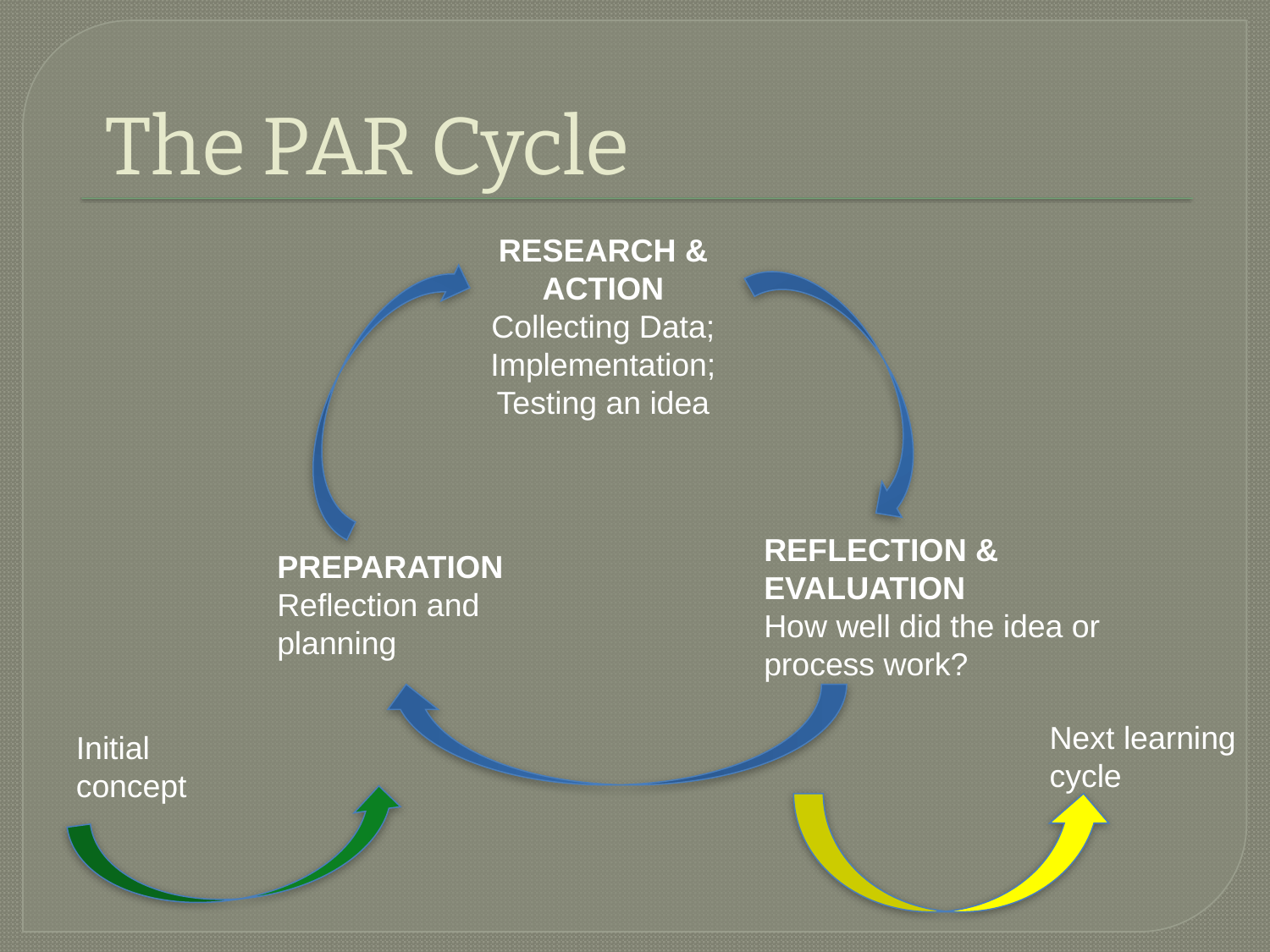

# The PAR Cycle
RESEARCH &
ACTION
Collecting Data; Implementation;Testing an idea

REFLECTION & EVALUATION
How well did the idea or process work?
PREPARATION
Reflection and planning

Next learning cycle
Initial concept